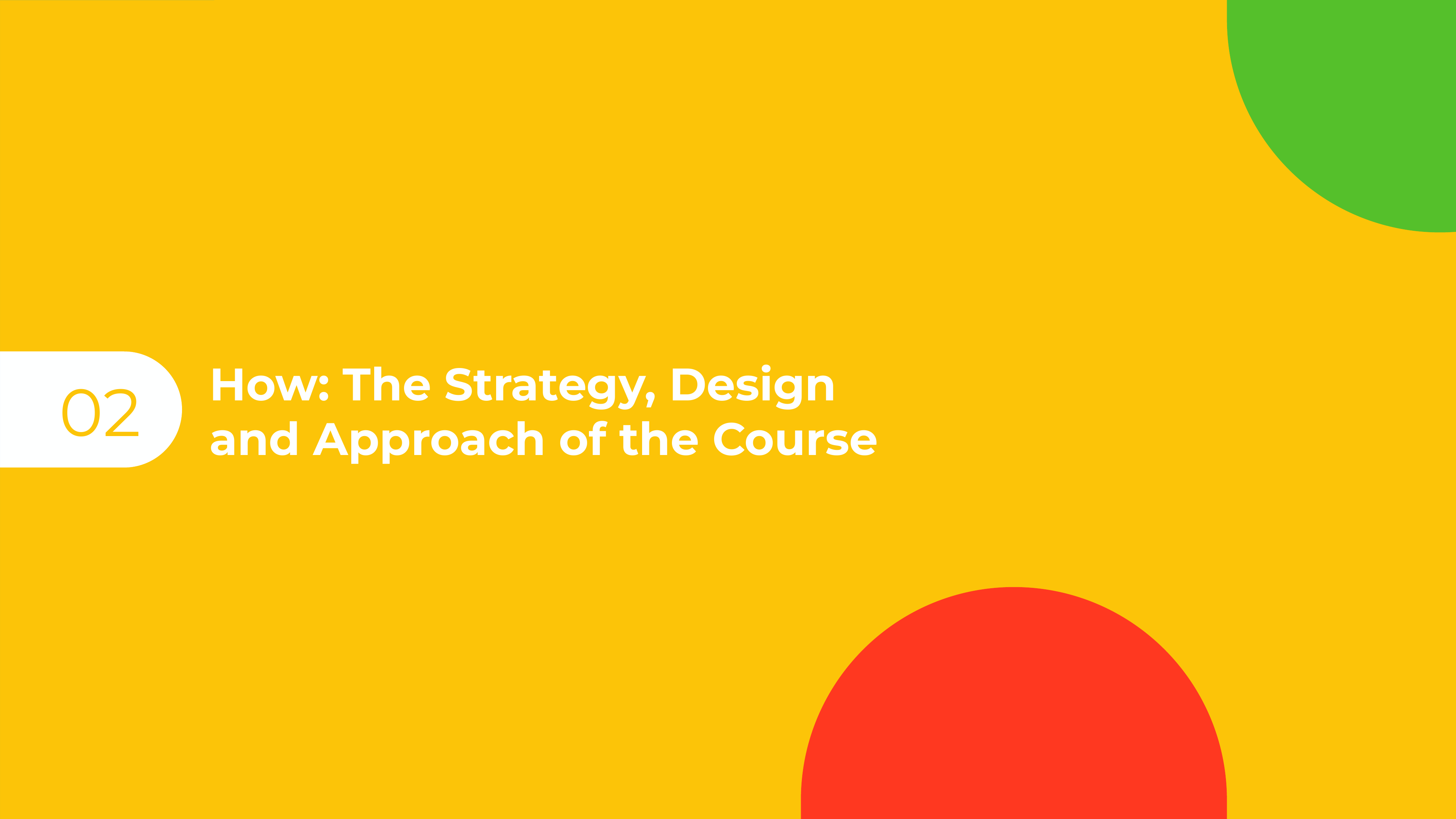

How: The Strategy, Design and Approach of the Course
02